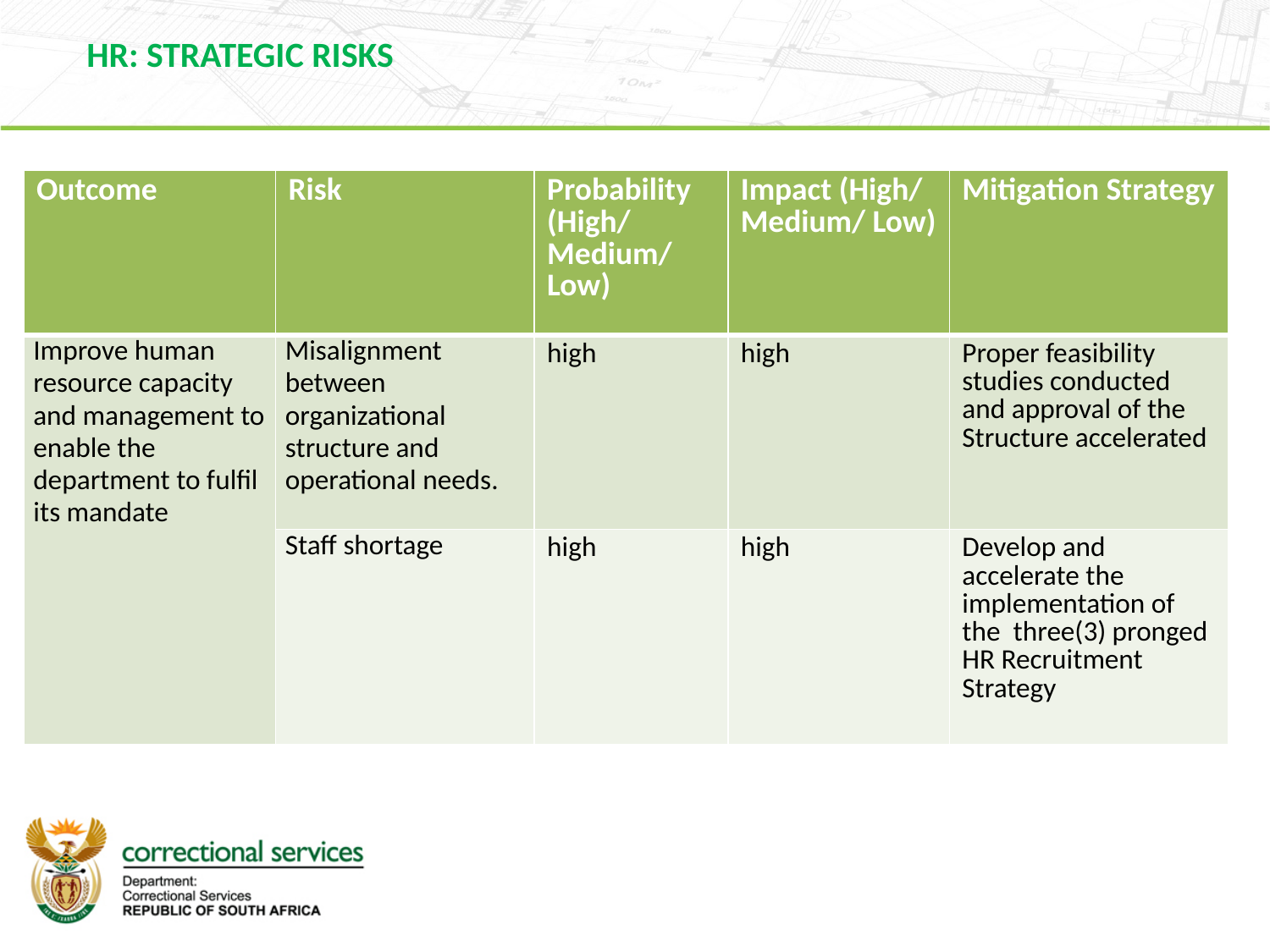

HR: STRATEGIC RISKS
| Outcome | Risk | Probability (High/ Medium/ Low) | Impact (High/ Medium/ Low) | Mitigation Strategy |
| --- | --- | --- | --- | --- |
| Improve human resource capacity and management to enable the department to fulfil its mandate | Misalignment between organizational structure and operational needs. | high | high | Proper feasibility studies conducted and approval of the Structure accelerated |
|  | Staff shortage | high | high | Develop and accelerate the implementation of the three(3) pronged HR Recruitment Strategy |